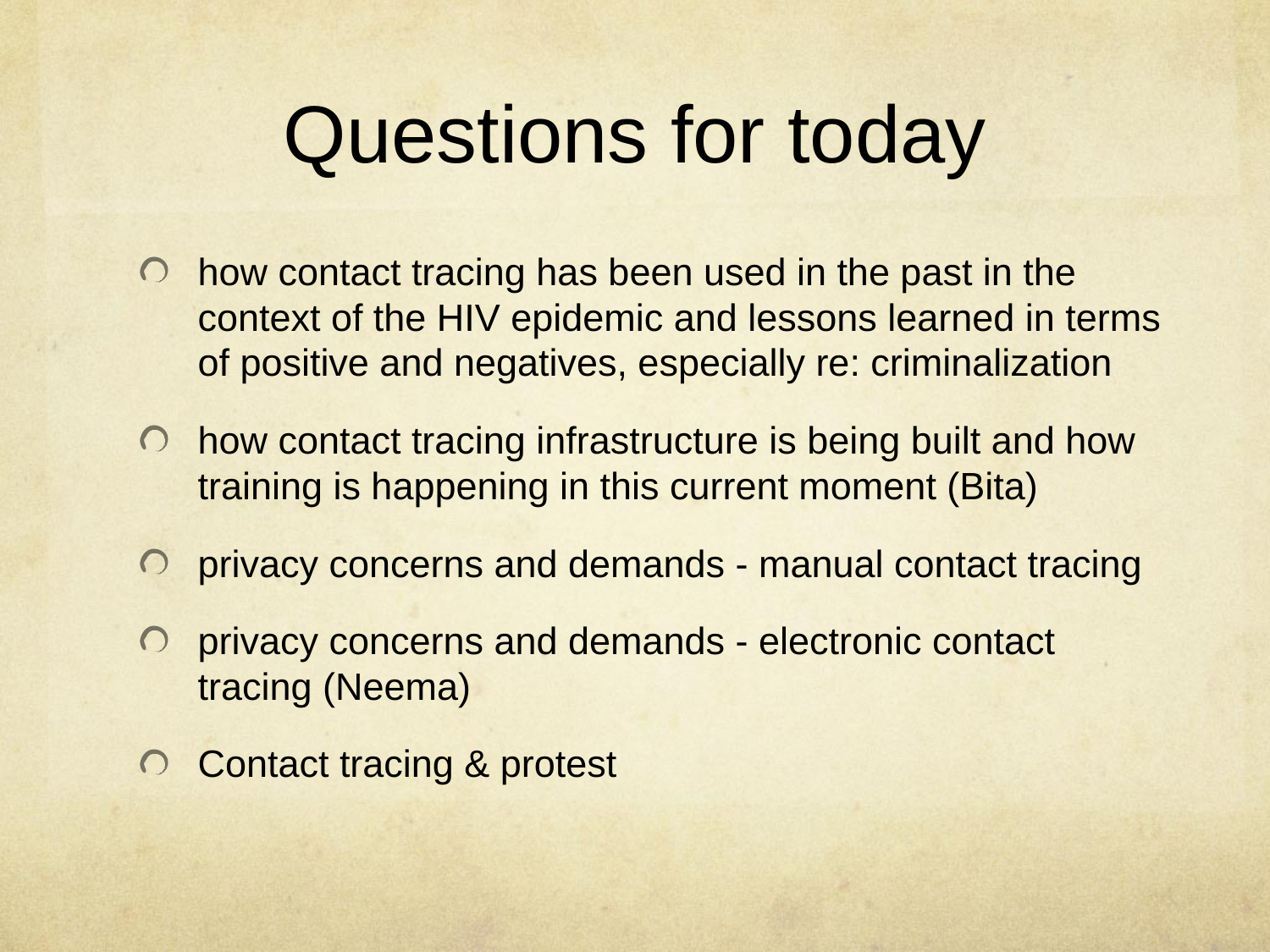

# Questions for today
how contact tracing has been used in the past in the context of the HIV epidemic and lessons learned in terms of positive and negatives, especially re: criminalization
how contact tracing infrastructure is being built and how training is happening in this current moment (Bita)
privacy concerns and demands - manual contact tracing
privacy concerns and demands - electronic contact tracing (Neema)
Contact tracing & protest